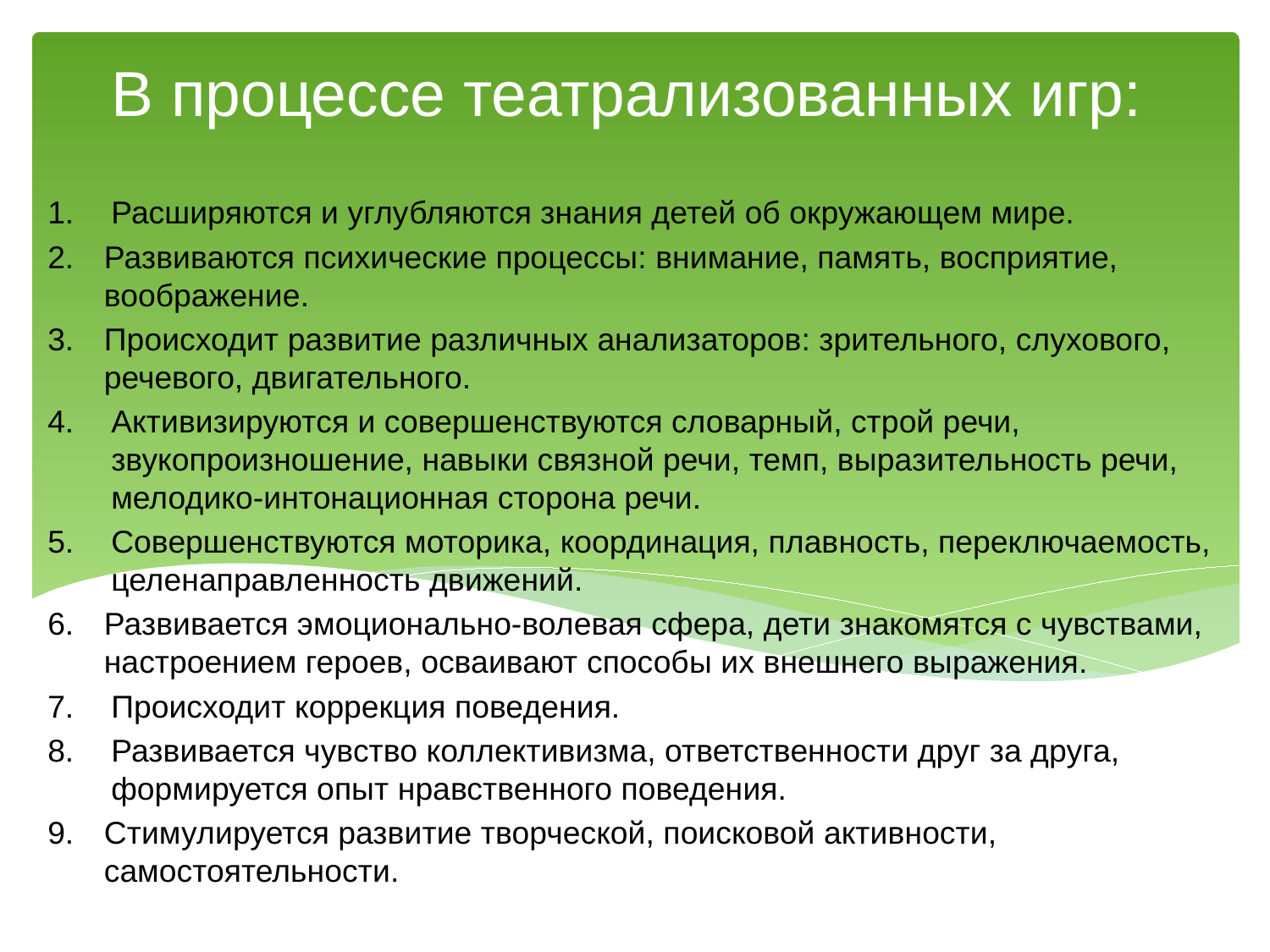

# В процессе театрализованных игр:
Расширяются и углубляются знания детей об окружающем мире.
Развиваются психические процессы: внимание, память, восприятие, воображение.
Происходит развитие различных анализаторов: зрительного, слухового, речевого, двигательного.
Активизируются и совершенствуются словарный, строй речи, звукопроизношение, навыки связной речи, темп, выразительность речи, мелодико-интонационная сторона речи.
Совершенствуются моторика, координация, плавность, переключаемость, целенаправленность движений.
Развивается эмоционально-волевая сфера, дети знакомятся с чувствами, настроением героев, осваивают способы их внешнего выражения.
Происходит коррекция поведения.
Развивается чувство коллективизма, ответственности друг за друга, формируется опыт нравственного поведения.
Стимулируется развитие творческой, поисковой активности, самостоятельности.